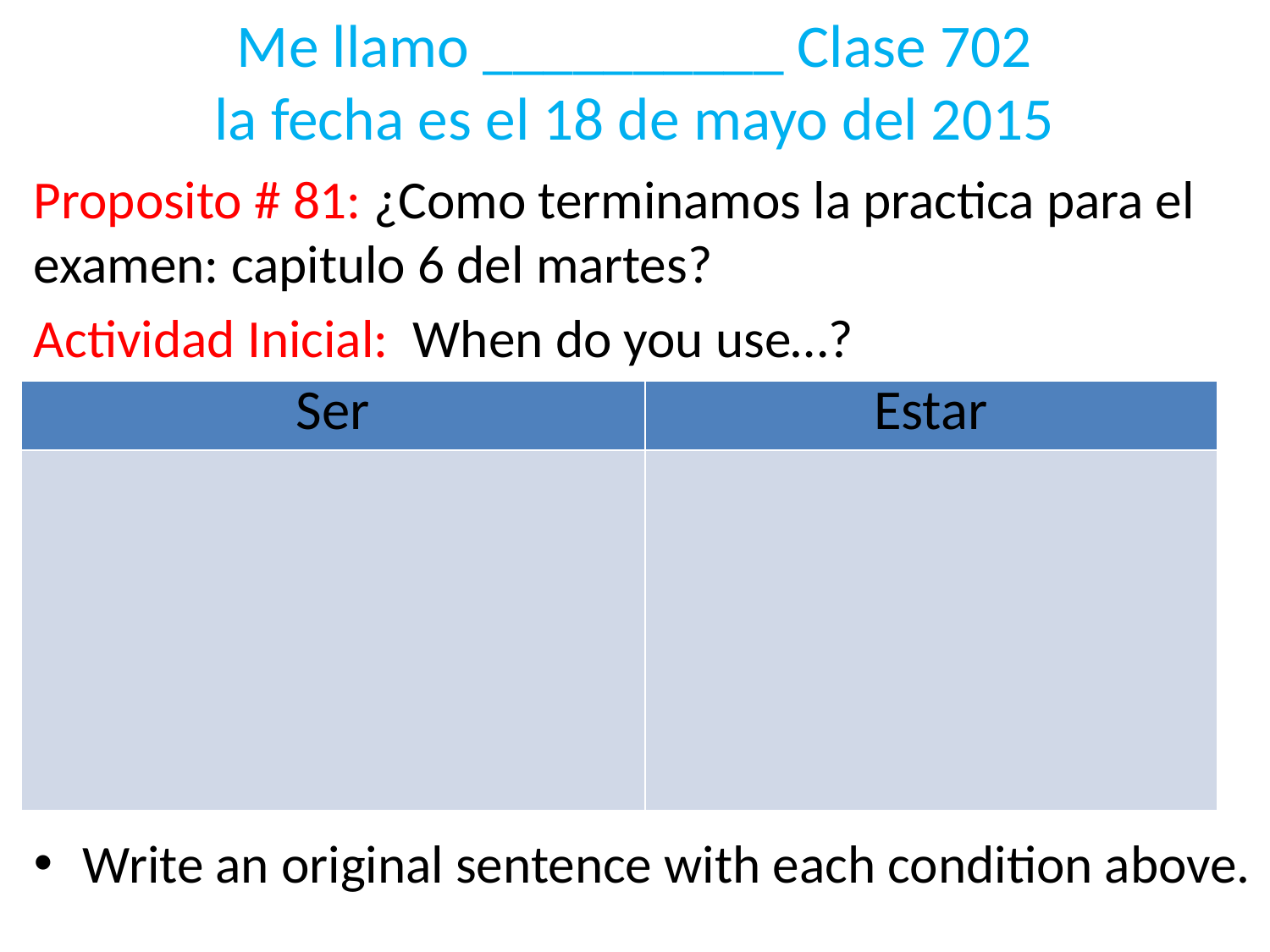

# Me llamo __________ Clase 702 la fecha es el 18 de mayo del 2015
Proposito # 81: ¿Como terminamos la practica para el examen: capitulo 6 del martes?
Actividad Inicial:  When do you use…?

Write an original sentence with each condition above.

| Ser | Estar |
| --- | --- |
|  |  |